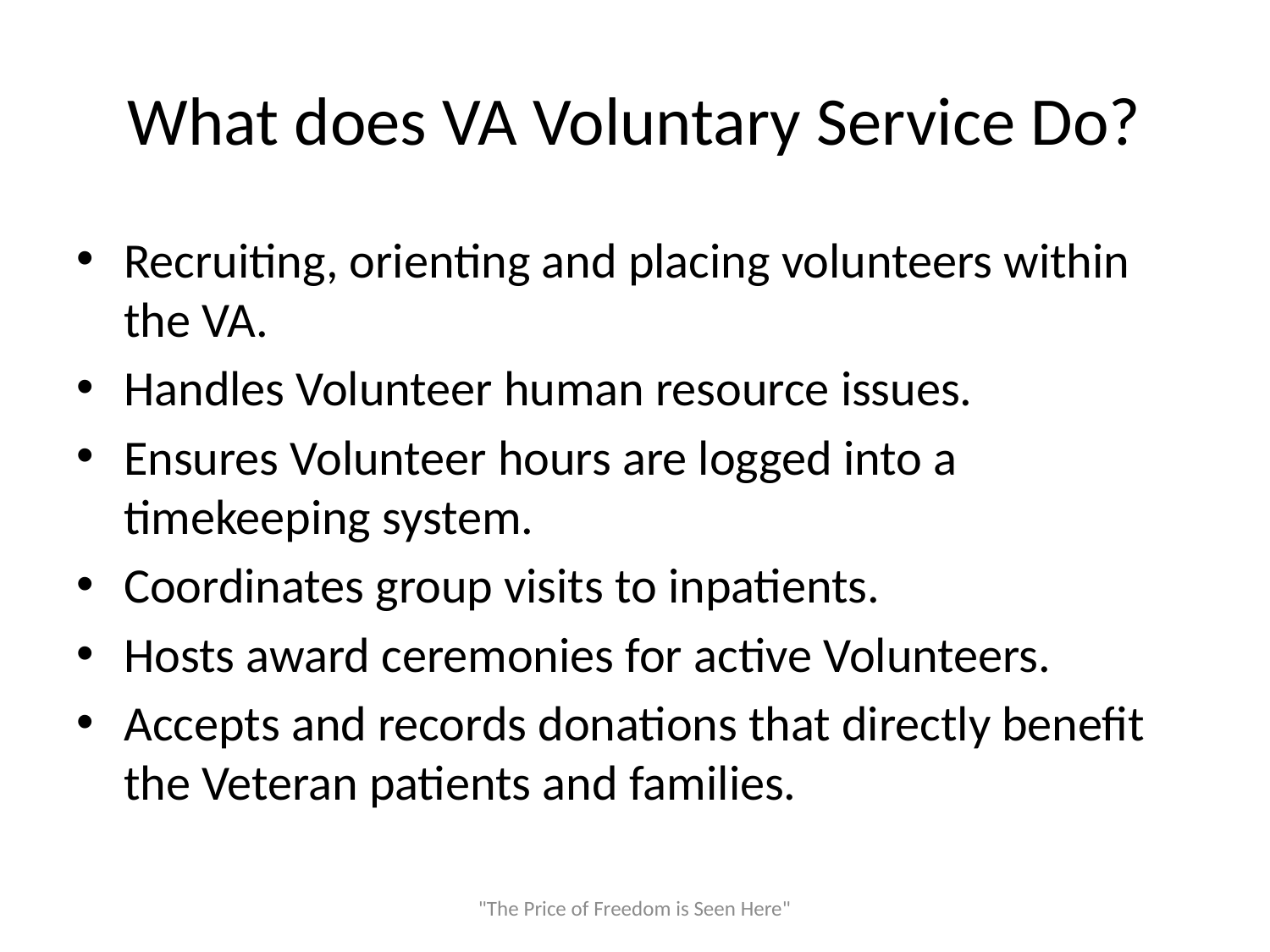

# What does VA Voluntary Service Do?
Recruiting, orienting and placing volunteers within the VA.
Handles Volunteer human resource issues.
Ensures Volunteer hours are logged into a timekeeping system.
Coordinates group visits to inpatients.
Hosts award ceremonies for active Volunteers.
Accepts and records donations that directly benefit the Veteran patients and families.
"The Price of Freedom is Seen Here"